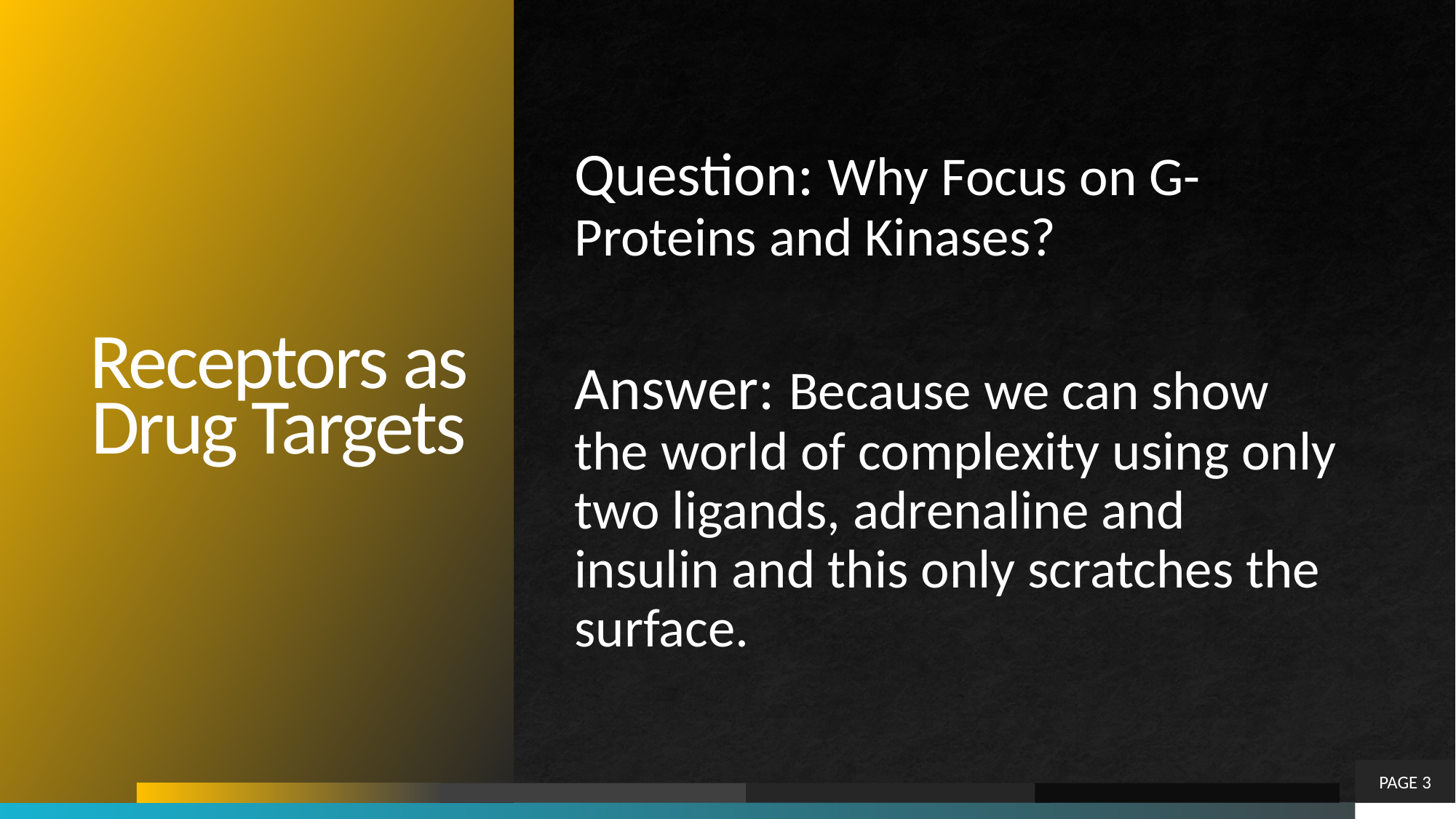

# Receptors as Drug Targets
Question: Why Focus on G-Proteins and Kinases?

Answer: Because we can show the world of complexity using only two ligands, adrenaline and insulin and this only scratches the surface.
PAGE 3